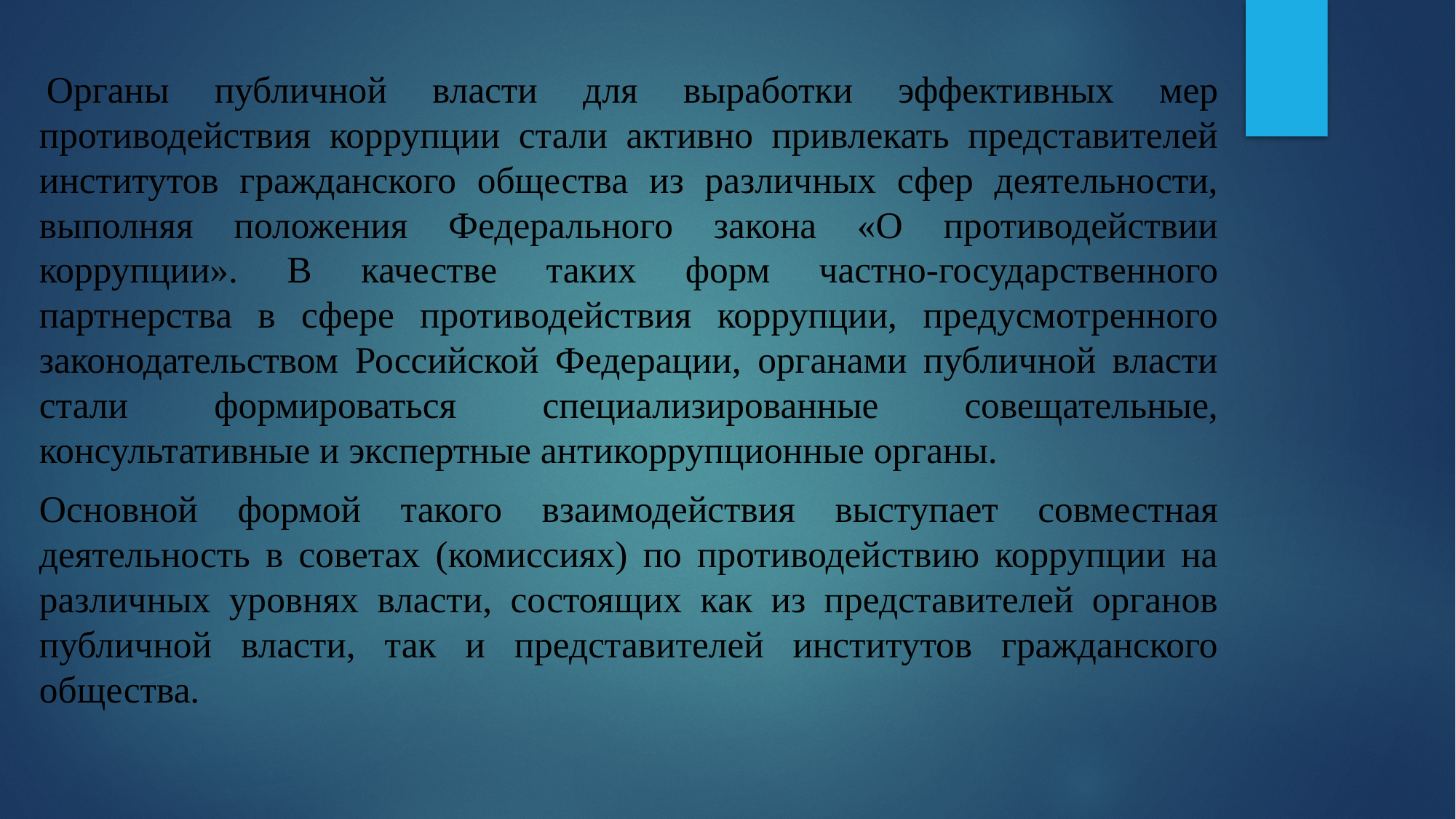

Органы публичной власти для выработки эффективных мер противодействия коррупции стали активно привлекать представителей институтов гражданского общества из различных сфер деятельности, выполняя положения Федерального закона «О противодействии коррупции». В качестве таких форм частно-государственного партнерства в сфере противодействия коррупции, предусмотренного законодательством Российской Федерации, органами публичной власти стали формироваться специализированные совещательные, консультативные и экспертные антикоррупционные органы.
Основной формой такого взаимодействия выступает совместная деятельность в советах (комиссиях) по противодействию коррупции на различных уровнях власти, состоящих как из представителей органов публичной власти, так и представителей институтов гражданского общества.